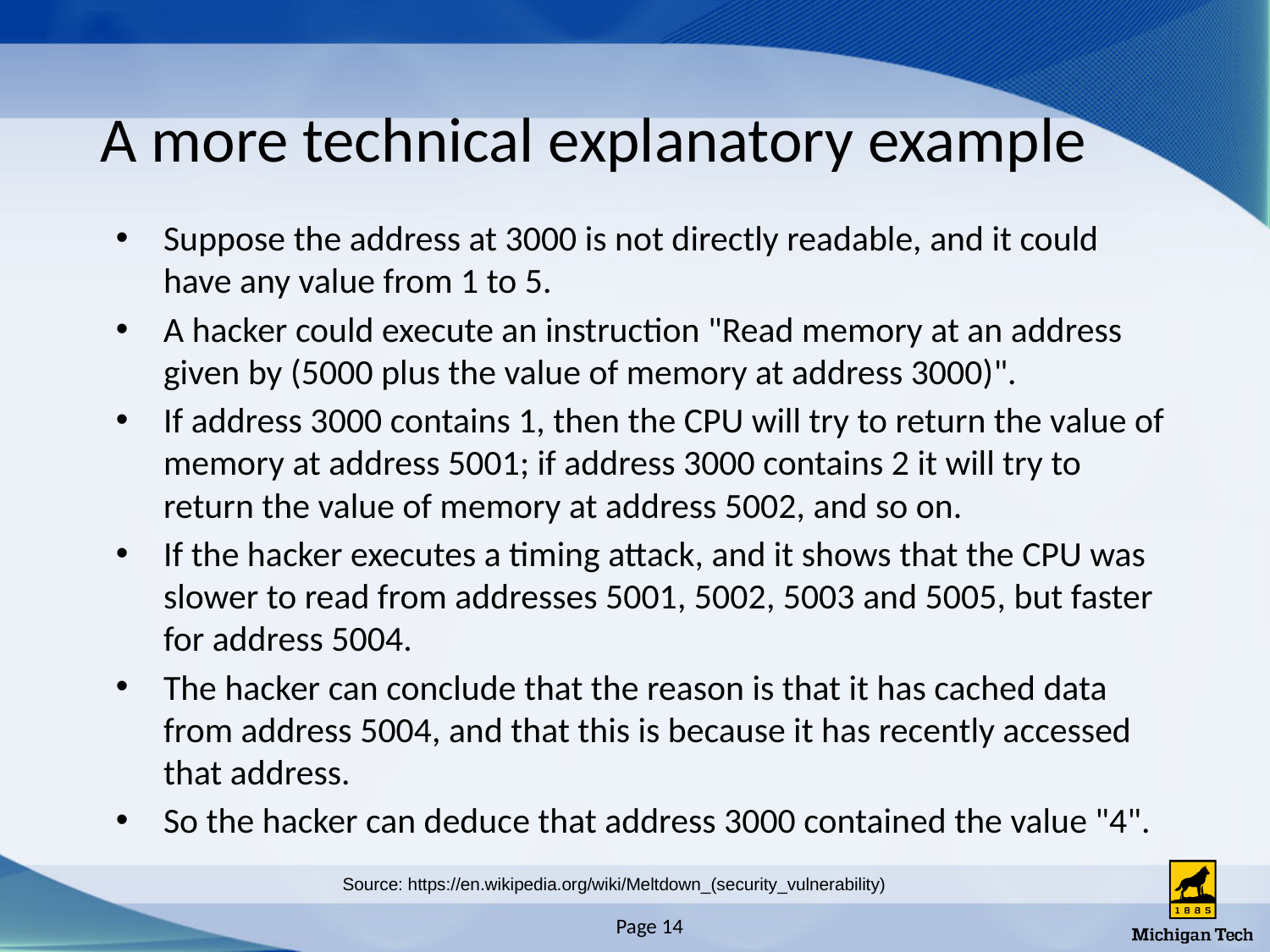

# A more technical explanatory example
Suppose the address at 3000 is not directly readable, and it could have any value from 1 to 5.
A hacker could execute an instruction "Read memory at an address given by (5000 plus the value of memory at address 3000)".
If address 3000 contains 1, then the CPU will try to return the value of memory at address 5001; if address 3000 contains 2 it will try to return the value of memory at address 5002, and so on.
If the hacker executes a timing attack, and it shows that the CPU was slower to read from addresses 5001, 5002, 5003 and 5005, but faster for address 5004.
The hacker can conclude that the reason is that it has cached data from address 5004, and that this is because it has recently accessed that address.
So the hacker can deduce that address 3000 contained the value "4".
Source: https://en.wikipedia.org/wiki/Meltdown_(security_vulnerability)